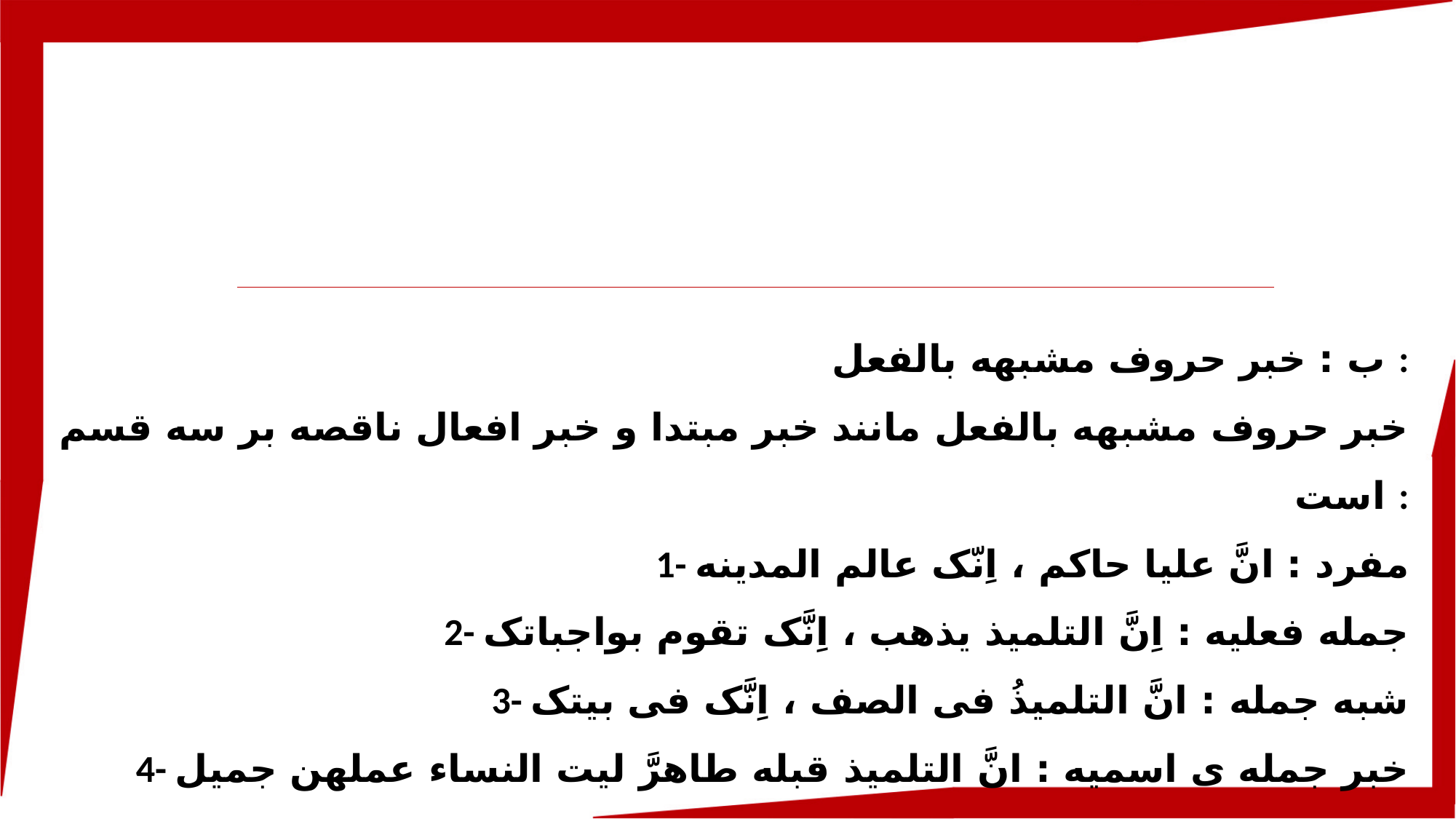

ب : خبر حروف مشبهه بالفعل :
خبر حروف مشبهه بالفعل مانند خبر مبتدا و خبر افعال ناقصه بر سه قسم است :
1- مفرد : انَّ علیا حاکم ، اِنّک عالم المدینه
2- جمله فعلیه : اِنَّ التلمیذ یذهب ، اِنَّک تقوم بواجباتک
3- شبه جمله : انَّ التلمیذُ فی الصف ، اِنَّک فی بیتک
4- خبر جمله ی اسمیه : انَّ التلمیذ قبله طاهرَّ لیت النساء عملهن جمیل
دقت کنید اعراب جمله و شبه جمله در این حالت محلا مرفوع است